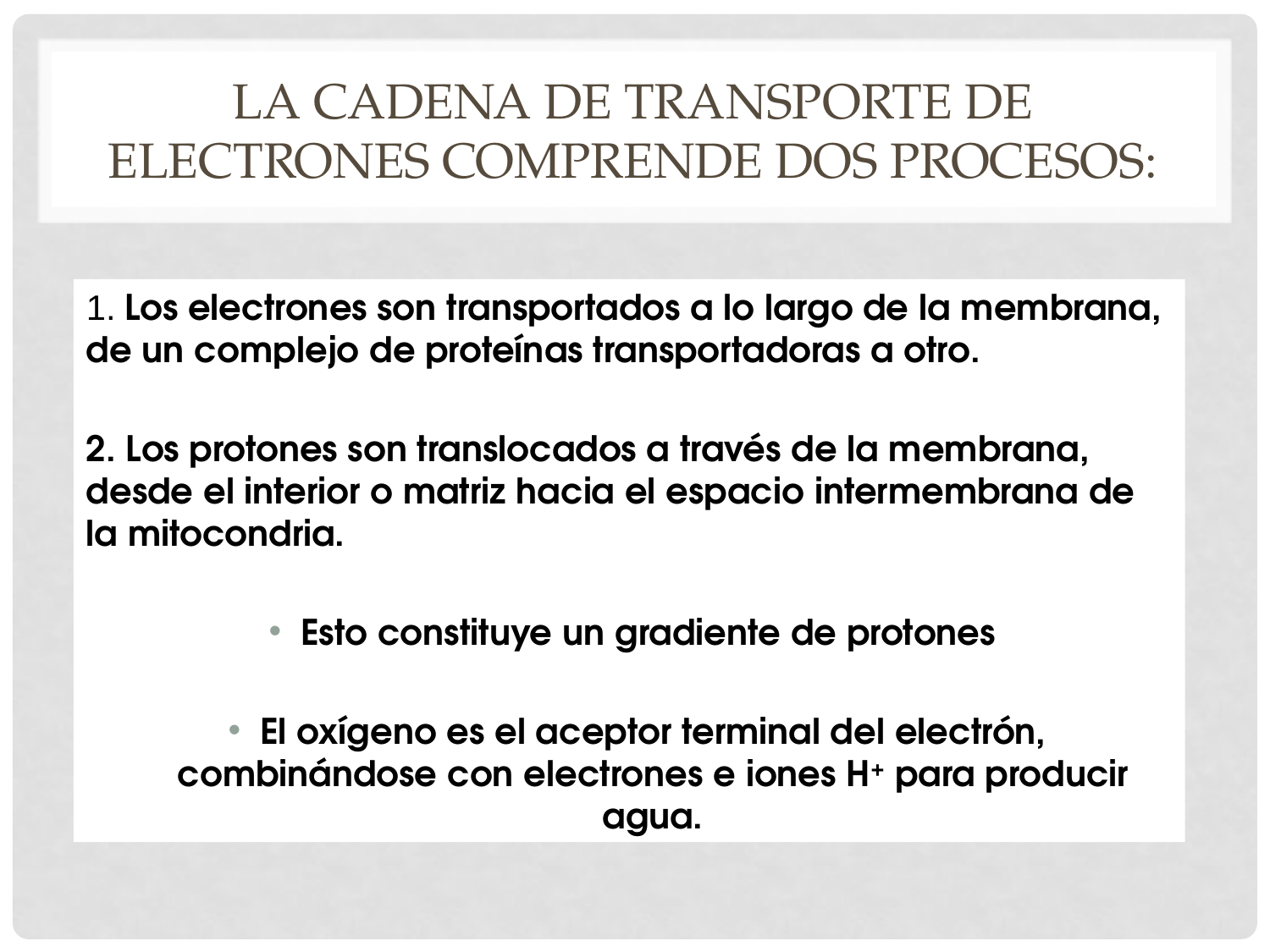

# La Cadena de Transporte de Electrones comprende dos procesos:
1. Los electrones son transportados a lo largo de la membrana, de un complejo de proteínas transportadoras a otro.

2. Los protones son translocados a través de la membrana, desde el interior o matriz hacia el espacio intermembrana de la mitocondria.

Esto constituye un gradiente de protones

El oxígeno es el aceptor terminal del electrón, combinándose con electrones e iones H+ para producir agua.